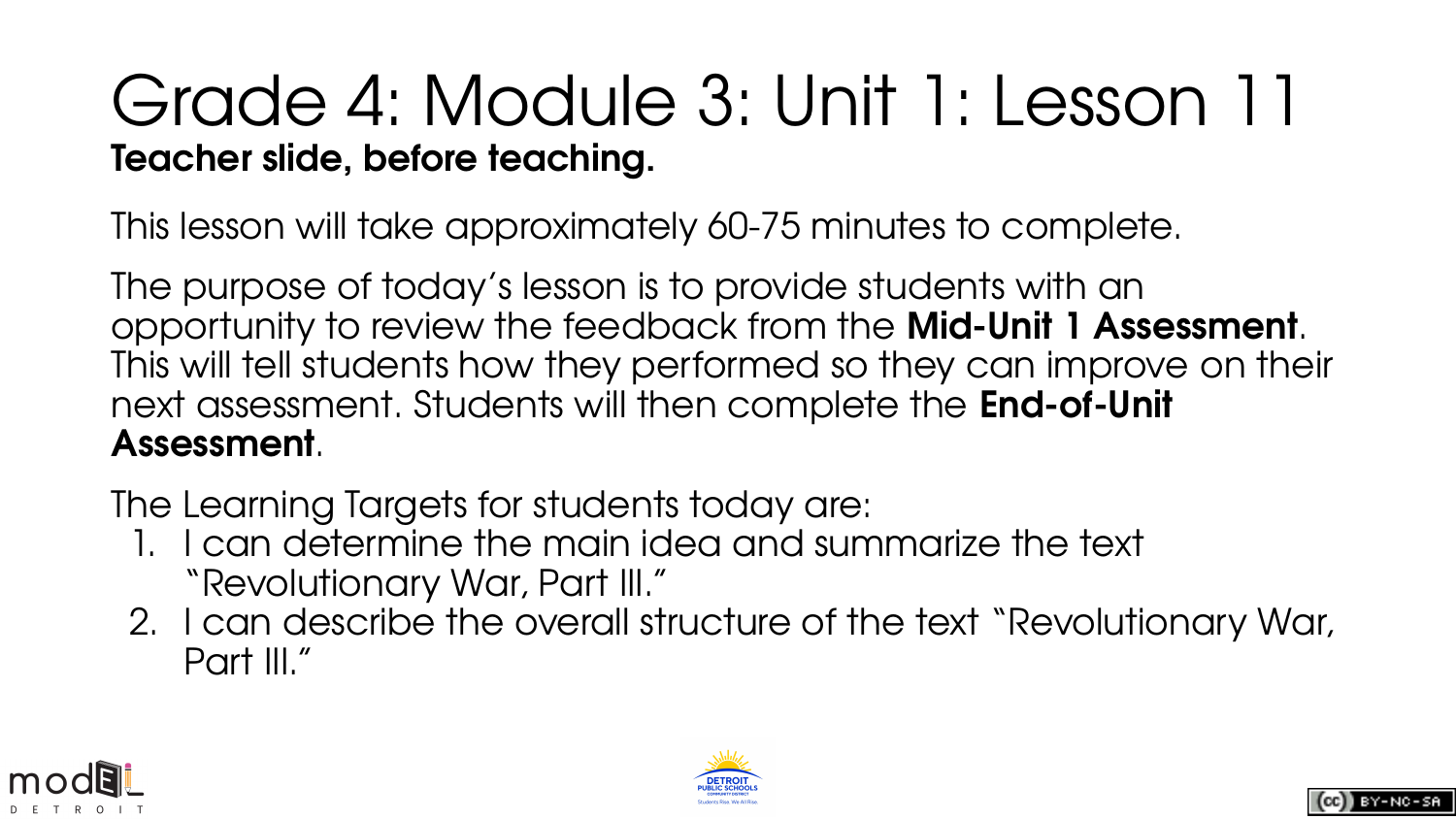

# Grade 4: Module 3: Unit 1: Lesson 11
Teacher slide, before teaching.
This lesson will take approximately 60-75 minutes to complete.

The purpose of today’s lesson is to provide students with an opportunity to review the feedback from the Mid-Unit 1 Assessment. This will tell students how they performed so they can improve on their next assessment. Students will then complete the End-of-Unit Assessment.

The Learning Targets for students today are:
I can determine the main idea and summarize the text “Revolutionary War, Part III.”
I can describe the overall structure of the text “Revolutionary War, Part III.”